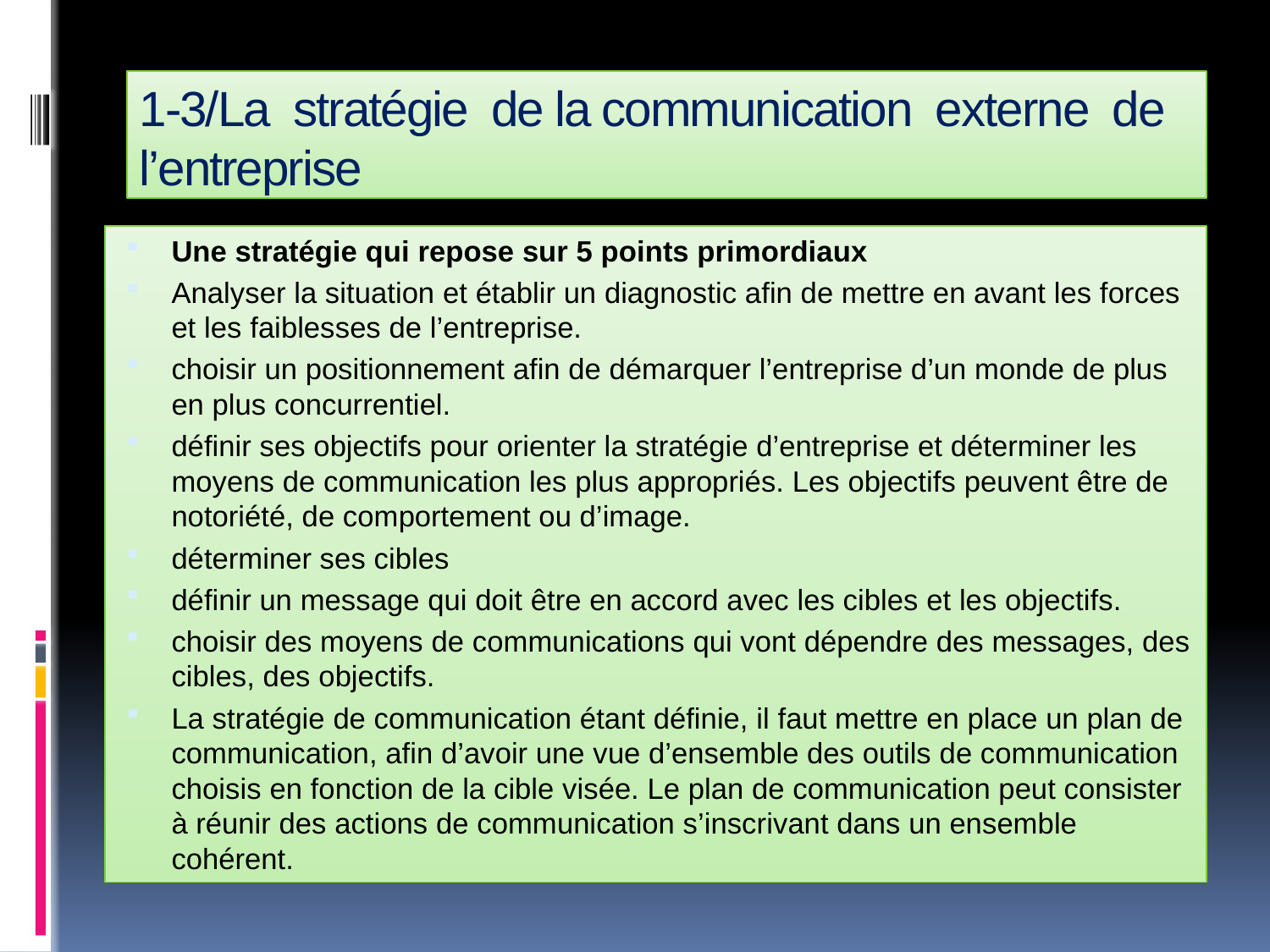

# 1-3/La  stratégie  de la communication  externe  de l’entreprise
Une stratégie qui repose sur 5 points primordiaux
Analyser la situation et établir un diagnostic afin de mettre en avant les forces et les faiblesses de l’entreprise.
choisir un positionnement afin de démarquer l’entreprise d’un monde de plus en plus concurrentiel.
définir ses objectifs pour orienter la stratégie d’entreprise et déterminer les moyens de communication les plus appropriés. Les objectifs peuvent être de notoriété, de comportement ou d’image.
déterminer ses cibles
définir un message qui doit être en accord avec les cibles et les objectifs.
choisir des moyens de communications qui vont dépendre des messages, des cibles, des objectifs.
La stratégie de communication étant définie, il faut mettre en place un plan de communication, afin d’avoir une vue d’ensemble des outils de communication choisis en fonction de la cible visée. Le plan de communication peut consister à réunir des actions de communication s’inscrivant dans un ensemble cohérent.